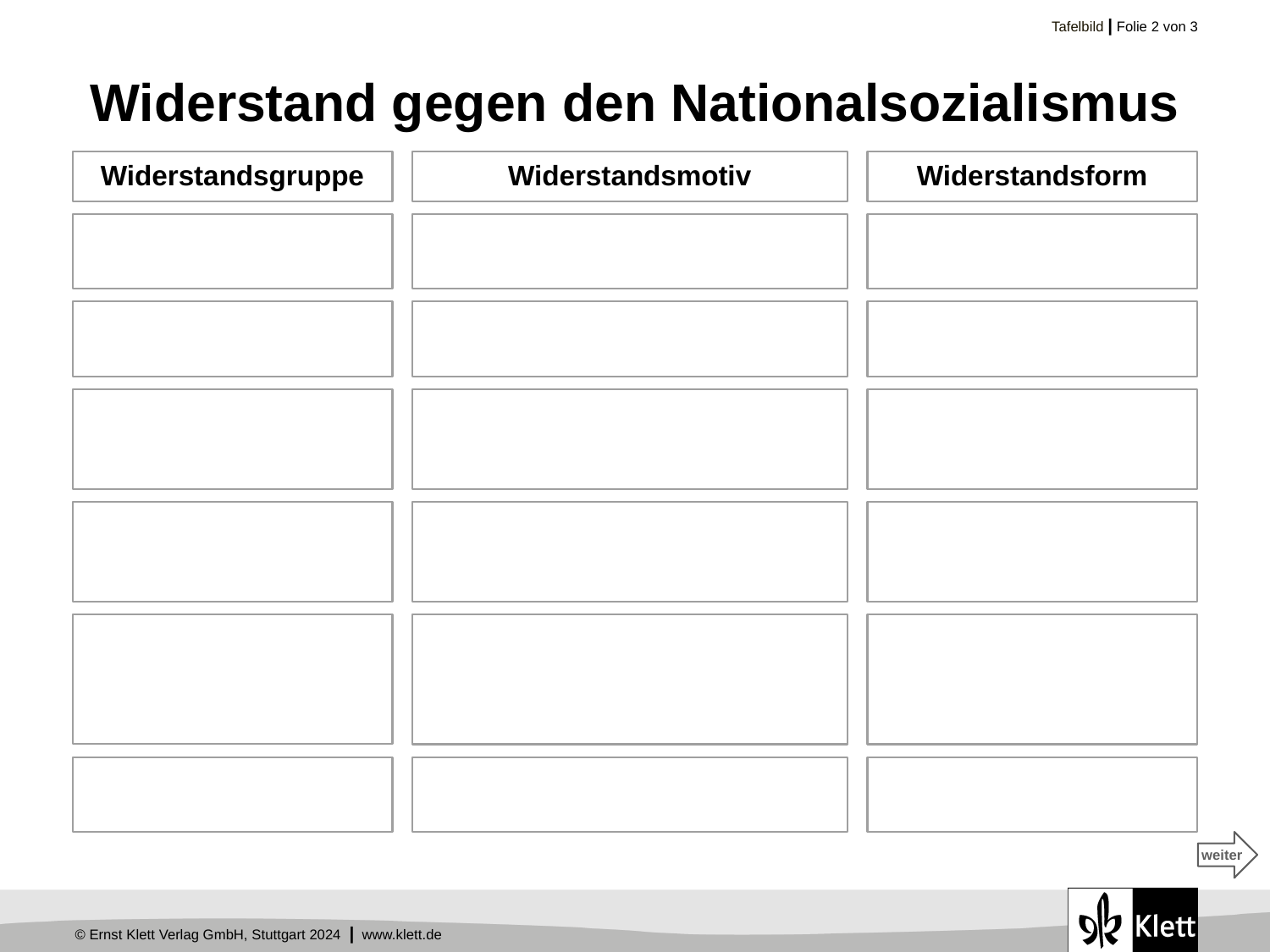

# Widerstand gegen den Nationalsozialismus
Widerstandsgruppe
Widerstandsmotiv
Widerstandsform

weiter
weiter
weiter